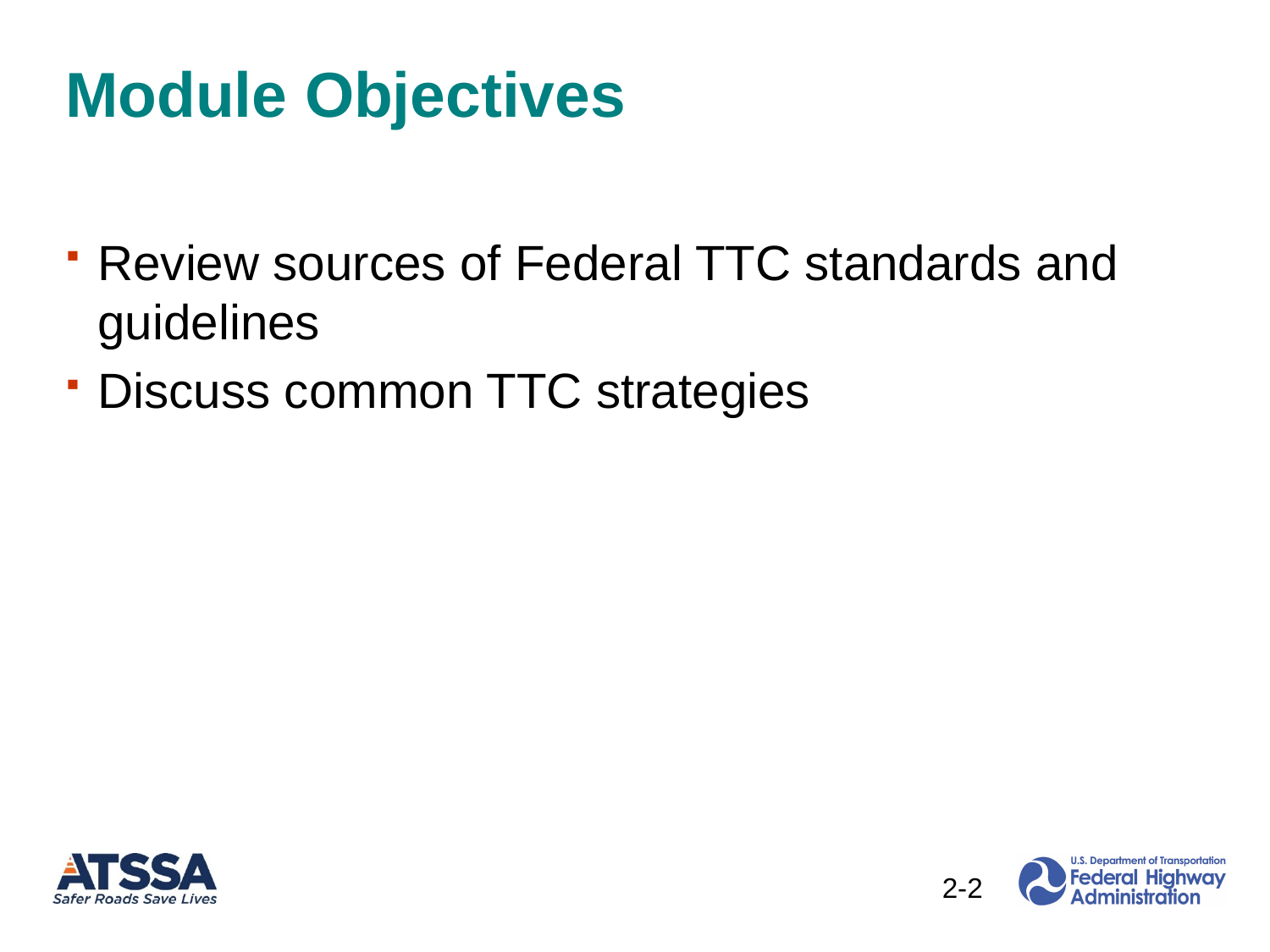

# Module Objectives
Review sources of Federal TTC standards and guidelines
Discuss common TTC strategies